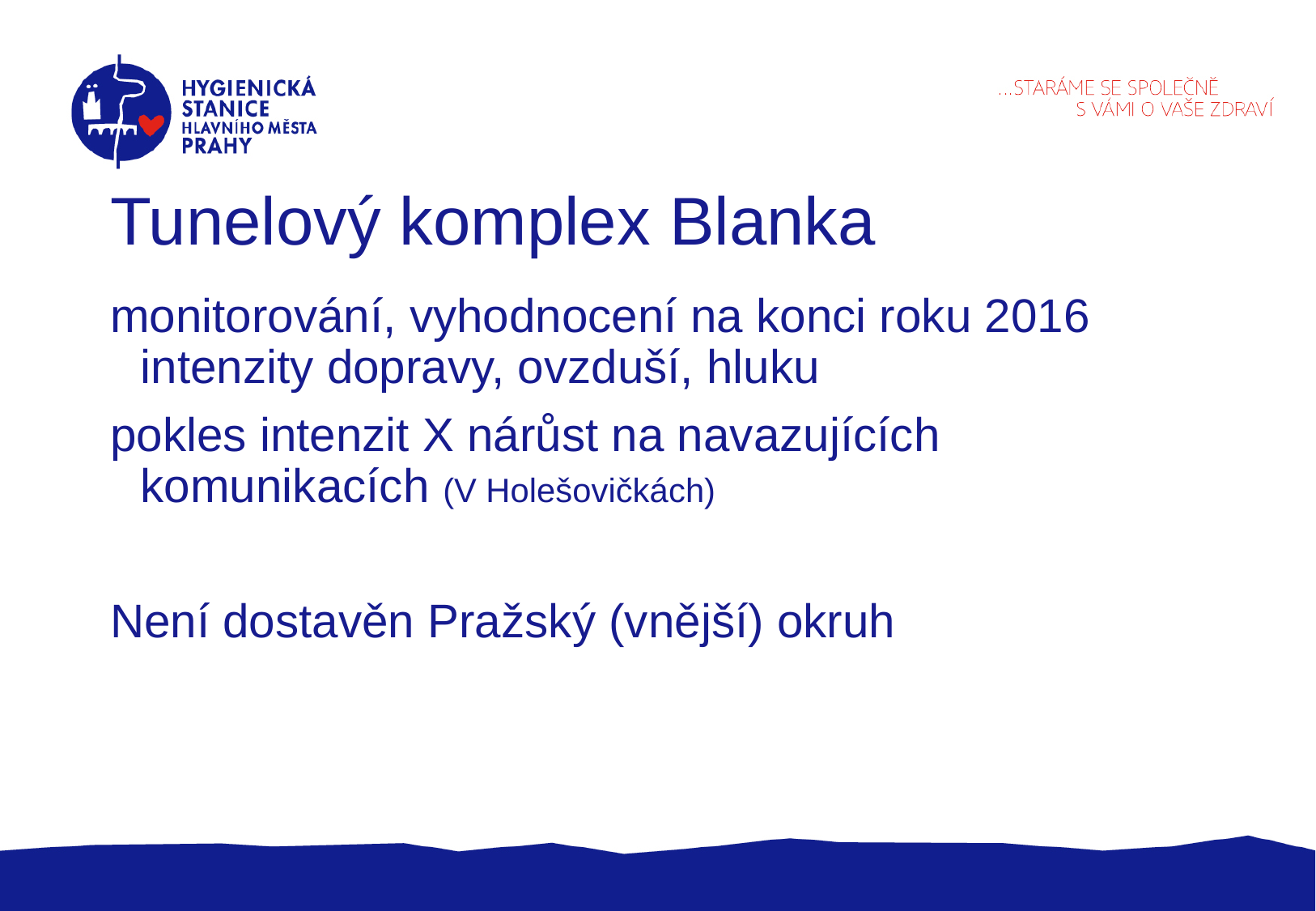

# Tunelový komplex Blanka
monitorování, vyhodnocení na konci roku 2016 intenzity dopravy, ovzduší, hluku
pokles intenzit X nárůst na navazujících komunikacích (V Holešovičkách)

Není dostavěn Pražský (vnější) okruh